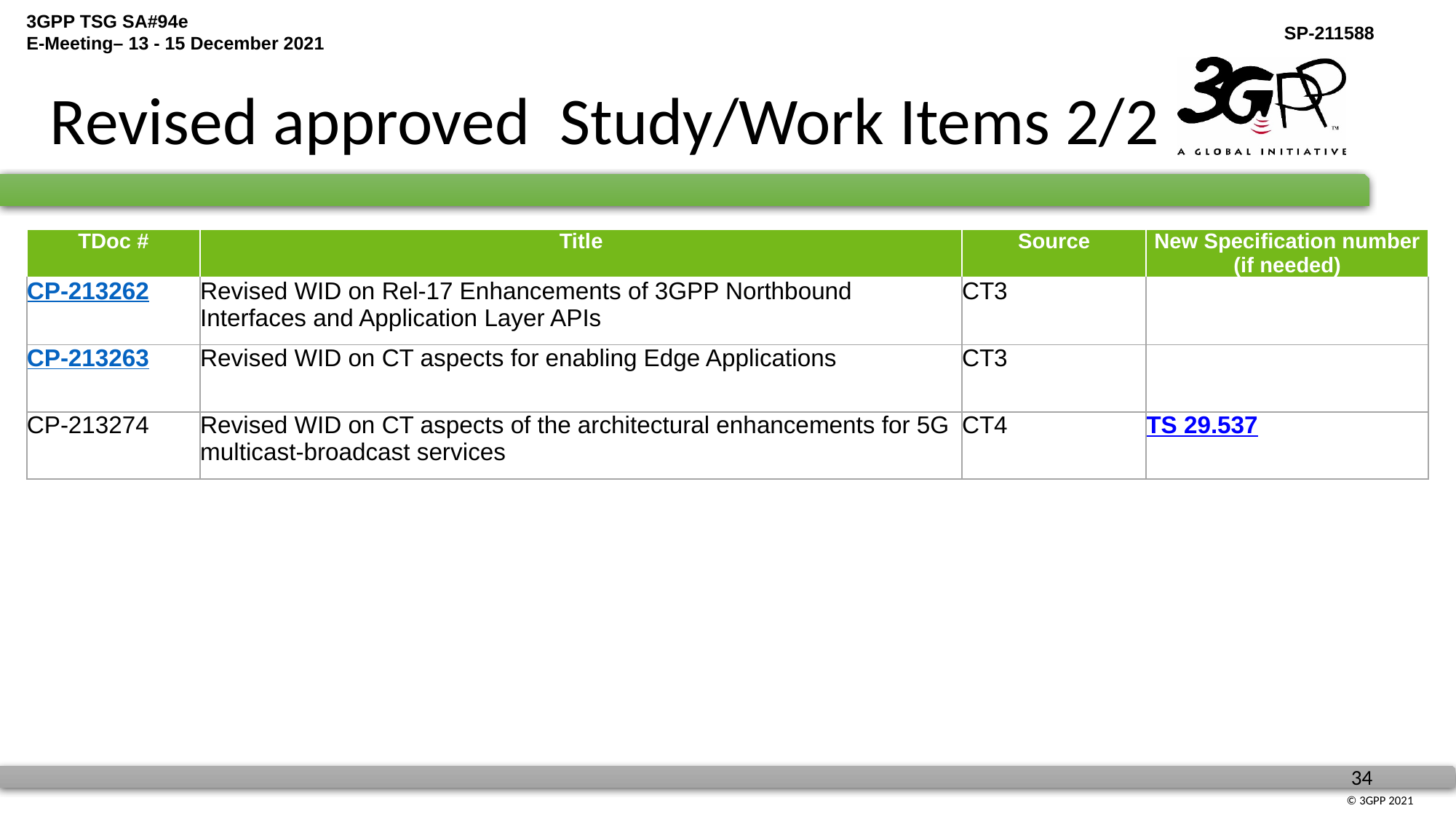

# Revised approved  Study/Work Items 2/2
| TDoc # | Title | Source | New Specification number (if needed) |
| --- | --- | --- | --- |
| CP-213262 | Revised WID on Rel-17 Enhancements of 3GPP Northbound Interfaces and Application Layer APIs | CT3 |  |
| CP-213263 | Revised WID on CT aspects for enabling Edge Applications | CT3 |  |
| CP-213274 | Revised WID on CT aspects of the architectural enhancements for 5G multicast-broadcast services | CT4 | TS 29.537 |